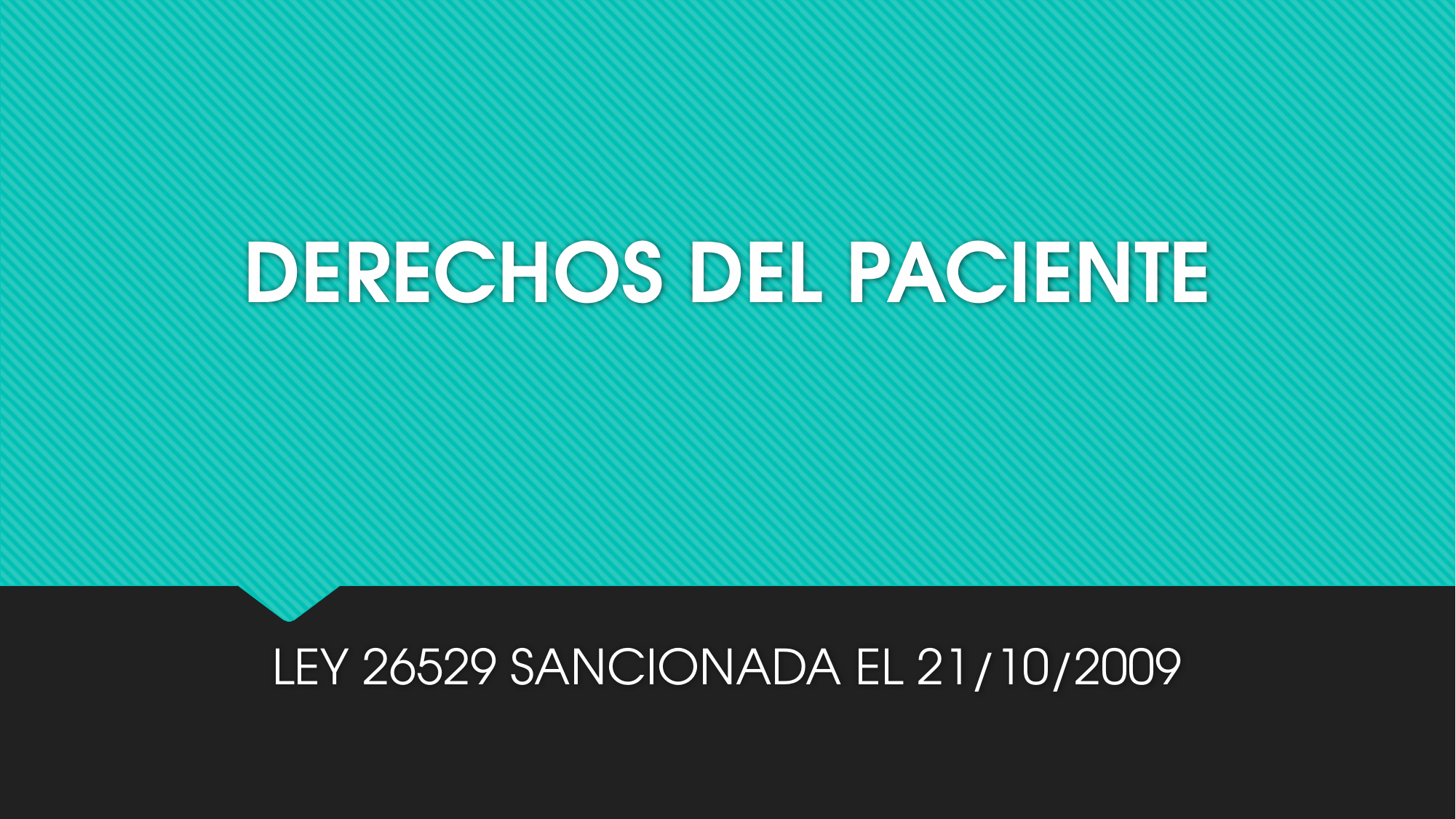

# DERECHOS DEL PACIENTE
LEY 26529 SANCIONADA EL 21/10/2009